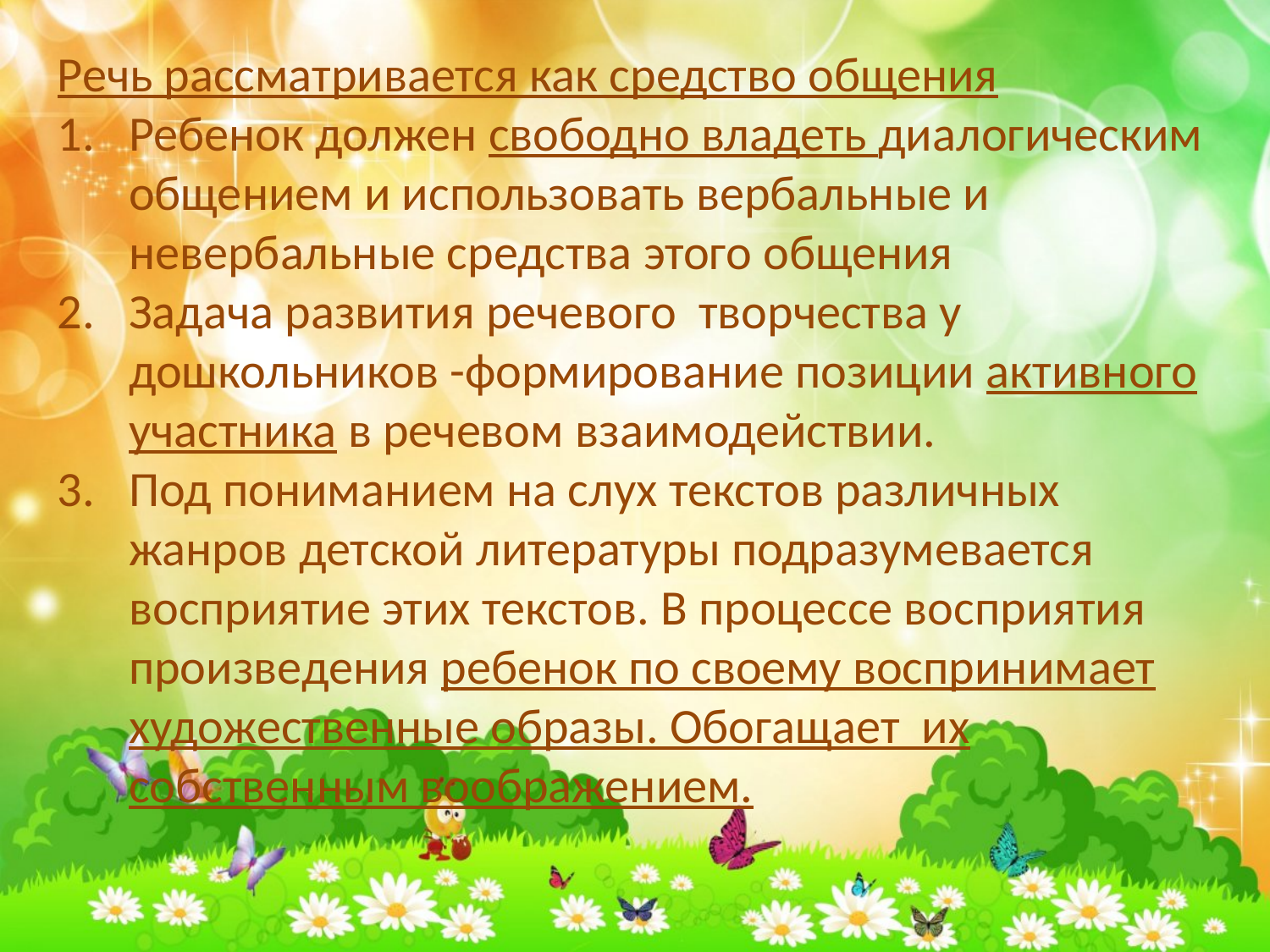

Речь рассматривается как средство общения
Ребенок должен свободно владеть диалогическим общением и использовать вербальные и невербальные средства этого общения
Задача развития речевого  творчества у дошкольников -формирование позиции активного участника в речевом взаимодействии.
Под пониманием на слух текстов различных жанров детской литературы подразумевается восприятие этих текстов. В процессе восприятия произведения ребенок по своему воспринимает художественные образы. Обогащает  их собственным воображением.